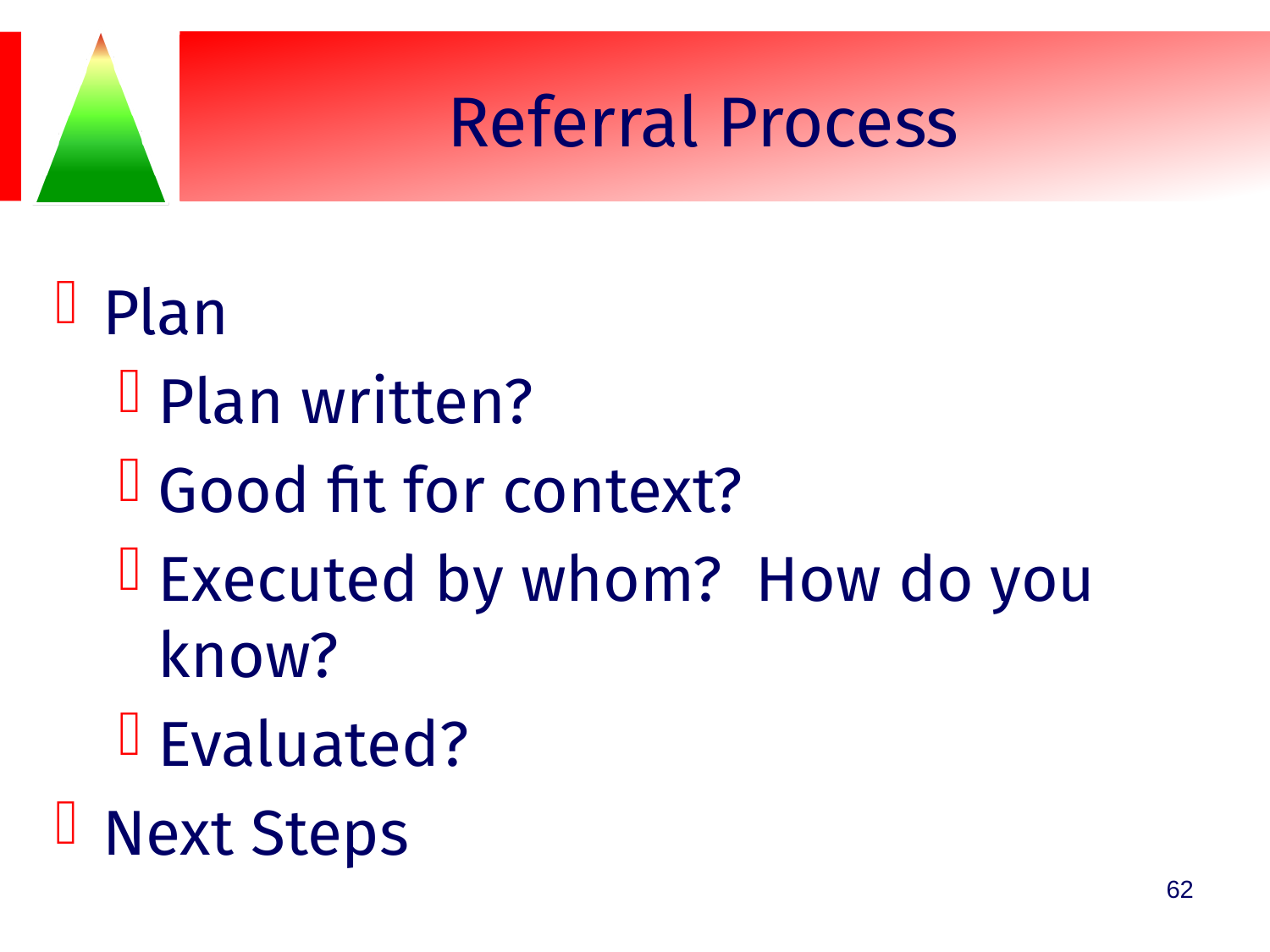

# Referral Process
Plan
Plan written?
Good fit for context?
Executed by whom?  How do you know?
Evaluated?
Next Steps
62